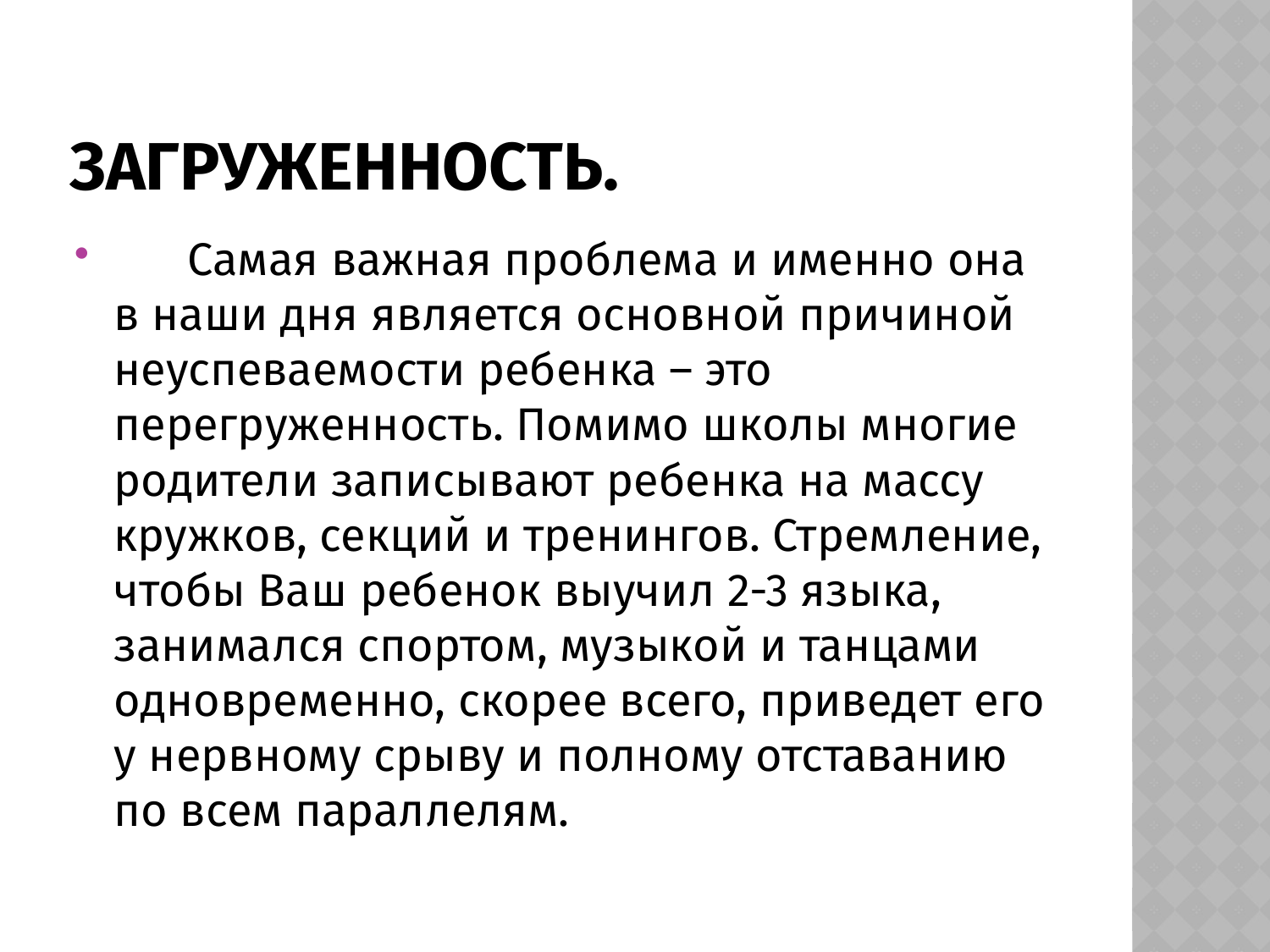

# Загруженность.
      Самая важная проблема и именно она в наши дня является основной причиной неуспеваемости ребенка – это перегруженность. Помимо школы многие родители записывают ребенка на массу кружков, секций и тренингов. Стремление, чтобы Ваш ребенок выучил 2-3 языка, занимался спортом, музыкой и танцами одновременно, скорее всего, приведет его у нервному срыву и полному отставанию по всем параллелям.